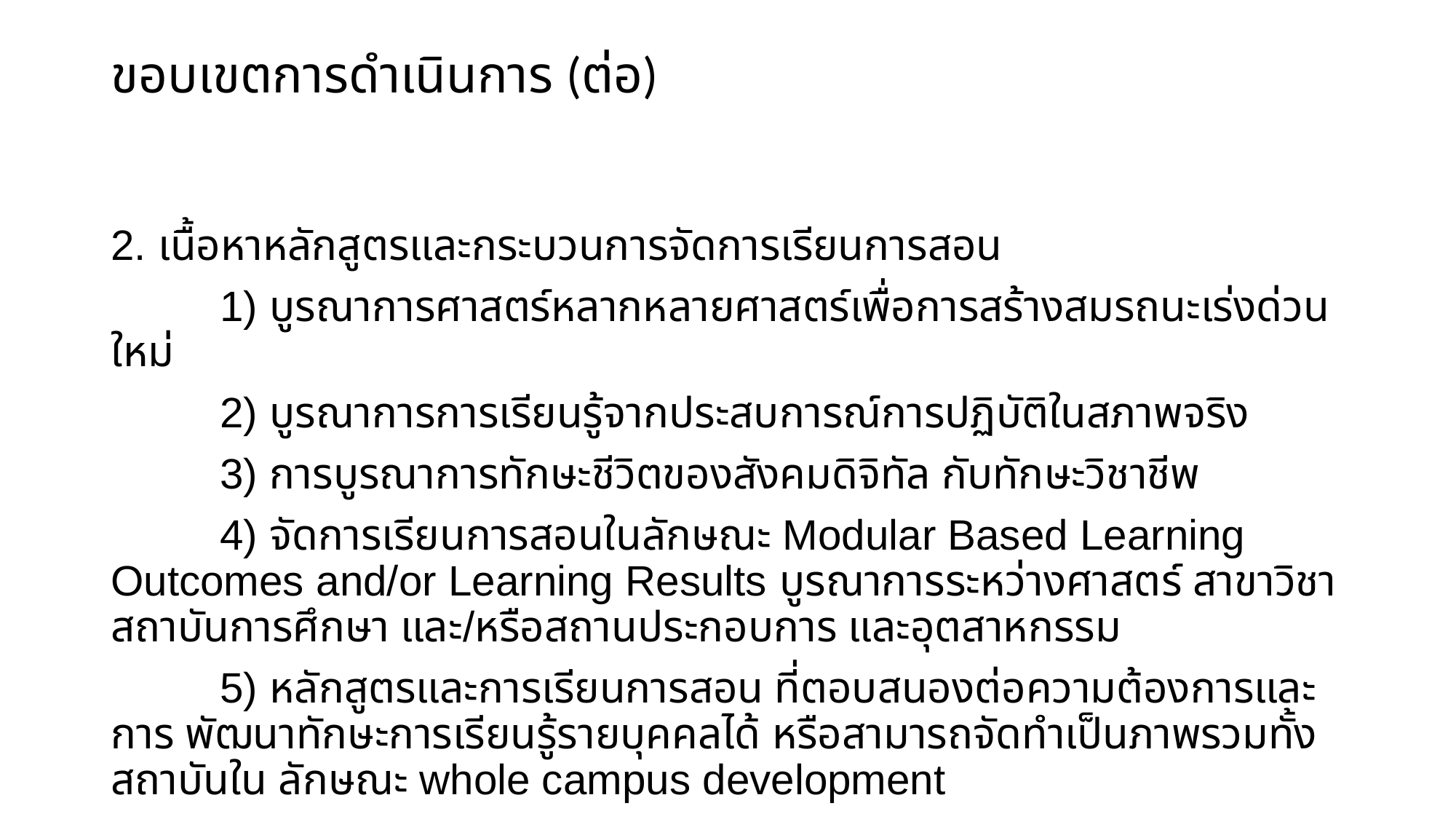

# ขอบเขตการดำเนินการ (ต่อ)
2. เนื้อหาหลักสูตรและกระบวนการจัดการเรียนการสอน
	1) บูรณาการศาสตร์หลากหลายศาสตร์เพื่อการสร้างสมรถนะเร่งด่วนใหม่
	2) บูรณาการการเรียนรู้จากประสบการณ์การปฏิบัติในสภาพจริง
	3) การบูรณาการทักษะชีวิตของสังคมดิจิทัล กับทักษะวิชาชีพ
	4) จัดการเรียนการสอนในลักษณะ Modular Based Learning Outcomes and/or Learning Results บูรณาการระหว่างศาสตร์ สาขาวิชา สถาบันการศึกษา และ/หรือสถานประกอบการ และอุตสาหกรรม
	5) หลักสูตรและการเรียนการสอน ที่ตอบสนองต่อความต้องการและการ พัฒนาทักษะการเรียนรู้รายบุคคลได้ หรือสามารถจัดทําเป็นภาพรวมทั้งสถาบันใน ลักษณะ whole campus development